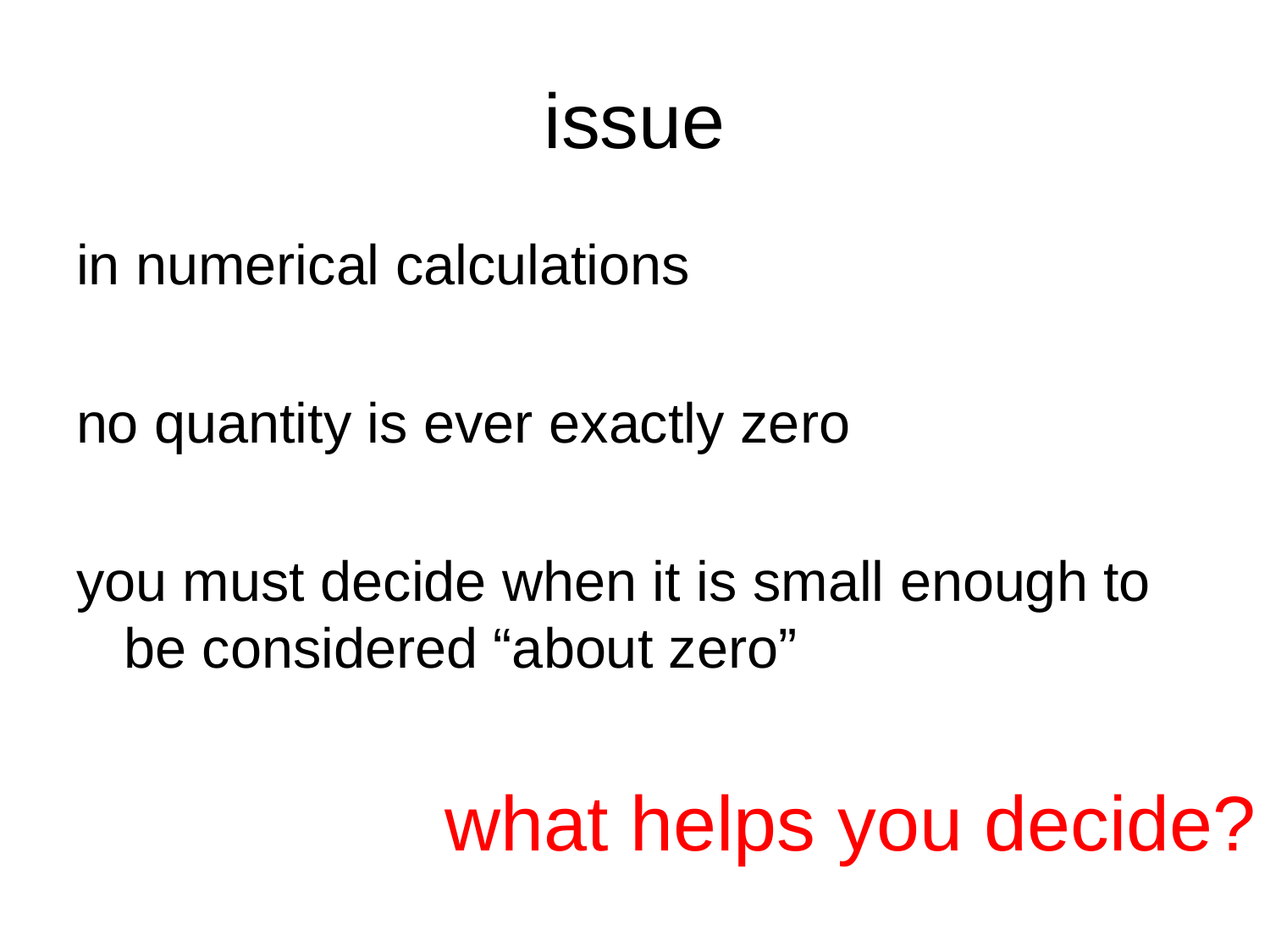

# issue
in numerical calculations

no quantity is ever exactly zero

you must decide when it is small enough to be considered “about zero”

what helps you decide?